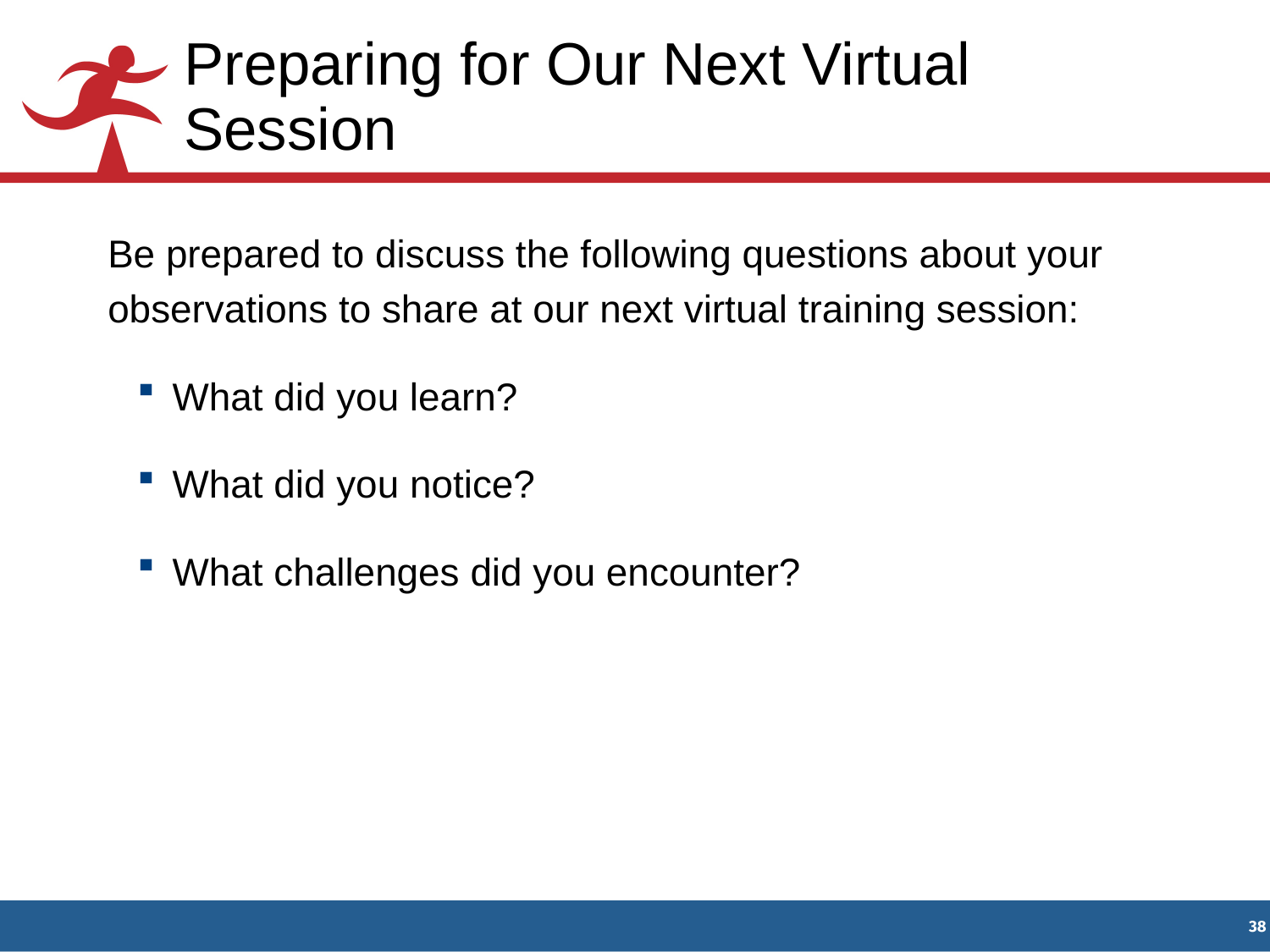

# Preparing for Our Next Virtual Session
Be prepared to discuss the following questions about your observations to share at our next virtual training session:
What did you learn?
What did you notice?
What challenges did you encounter?